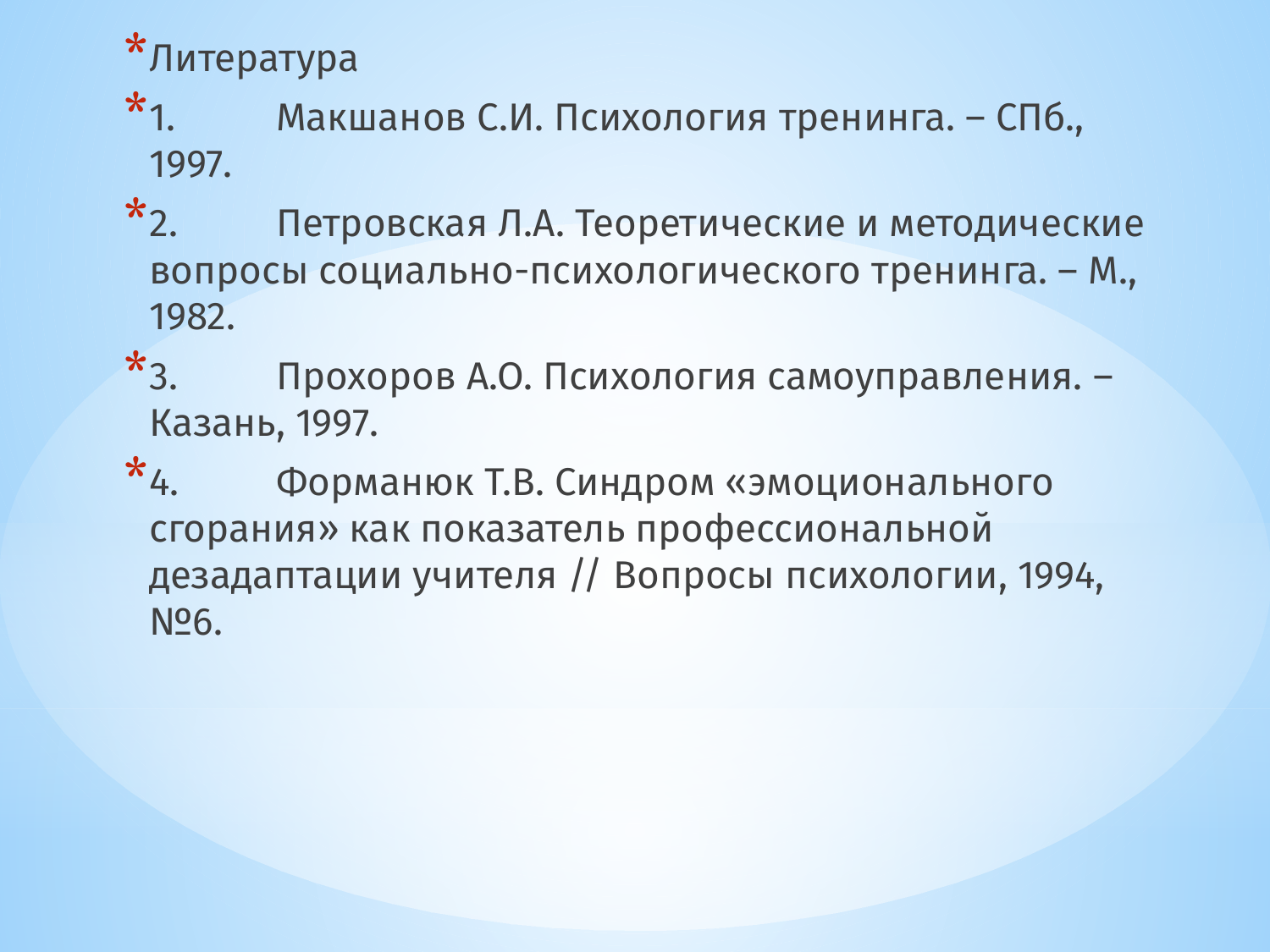

Литература
1.	Макшанов С.И. Психология тренинга. – СПб., 1997.
2.	Петровская Л.А. Теоретические и методические вопросы социально-психологического тренинга. – М., 1982.
3.	Прохоров А.О. Психология самоуправления. – Казань, 1997.
4.	Форманюк Т.В. Синдром «эмоционального сгорания» как показатель профессиональной дезадаптации учителя // Вопросы психологии, 1994, №6.

#